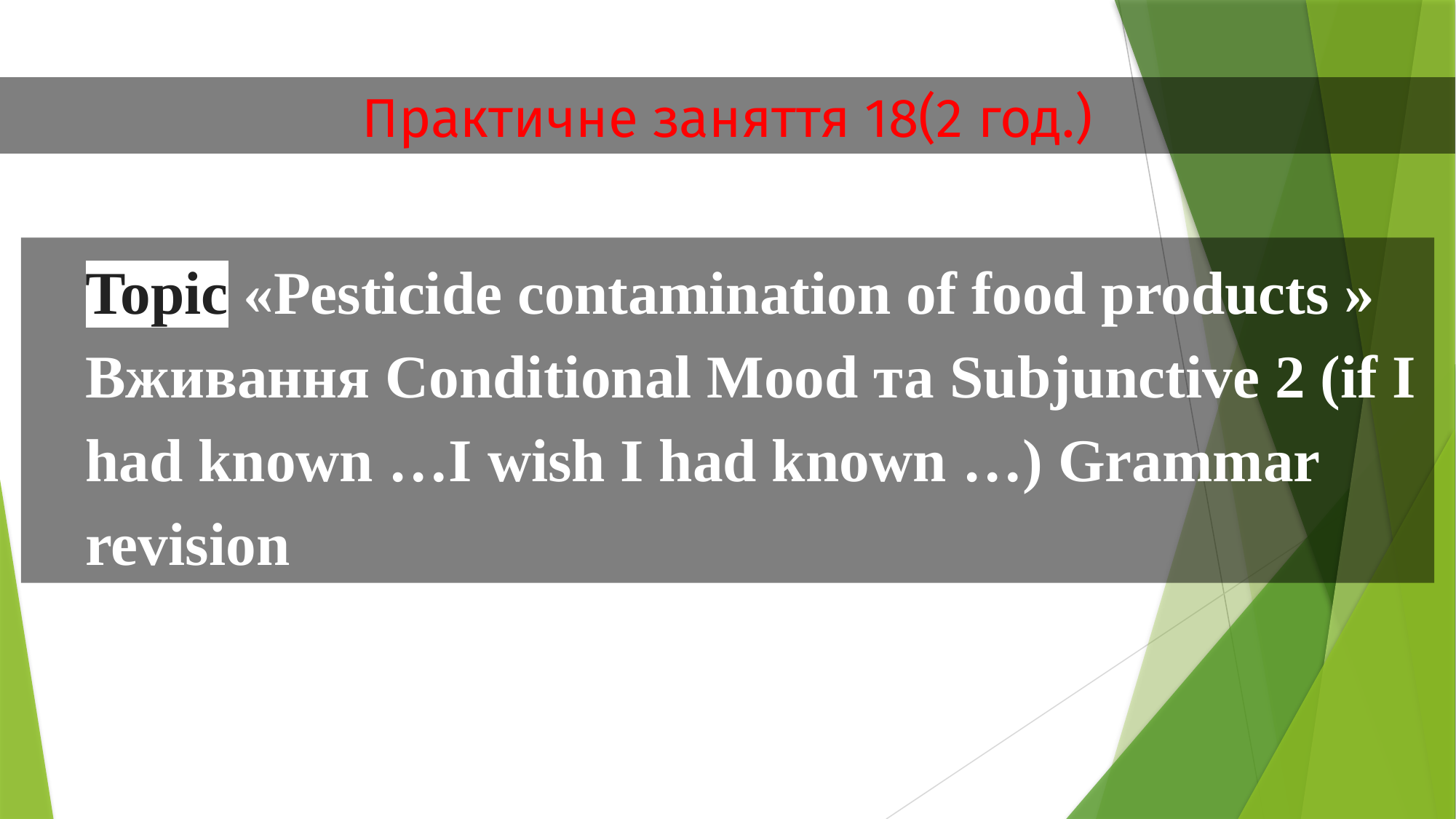

Практичне заняття 18(2 год.)
Topic «Pesticide contamination of food products » Вживання Conditional Mood та Subjunctive 2 (if I had known …I wish I had known …) Grammar revision